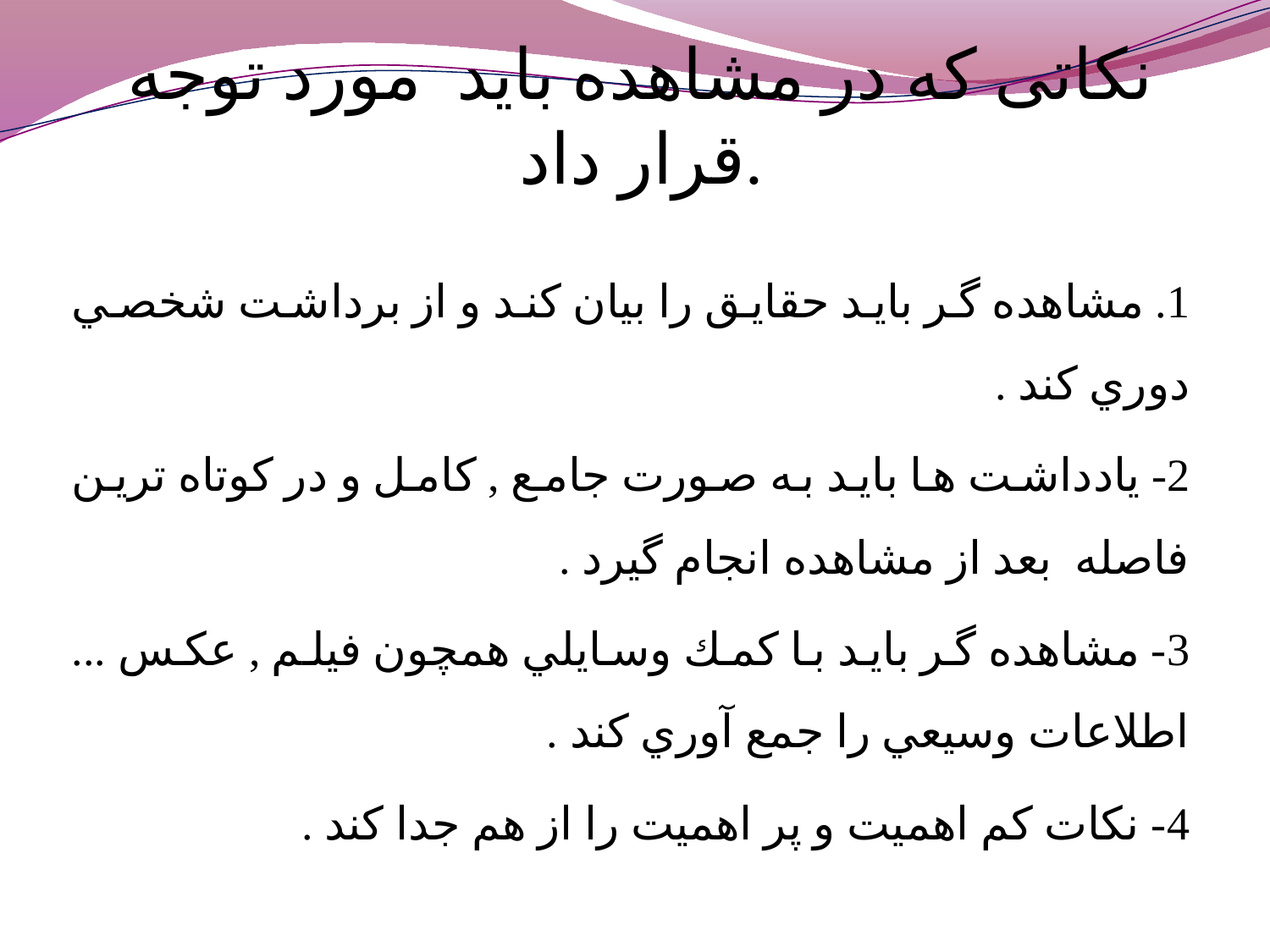

# نکاتی که در مشاهده باید  مورد توجه قرار داد.
1. مشاهده گر بايد حقايق را بيان كند و از برداشت شخصي دوري كند .
2- يادداشت ها بايد به صورت جامع , كامل و در كوتاه ترين فاصله  بعد از مشاهده انجام گيرد .
3- مشاهده گر بايد با كمك وسايلي همچون فيلم , عكس ... اطلاعات وسيعي را جمع آوري كند .
4- نكات كم اهميت و پر اهميت را از هم جدا كند .